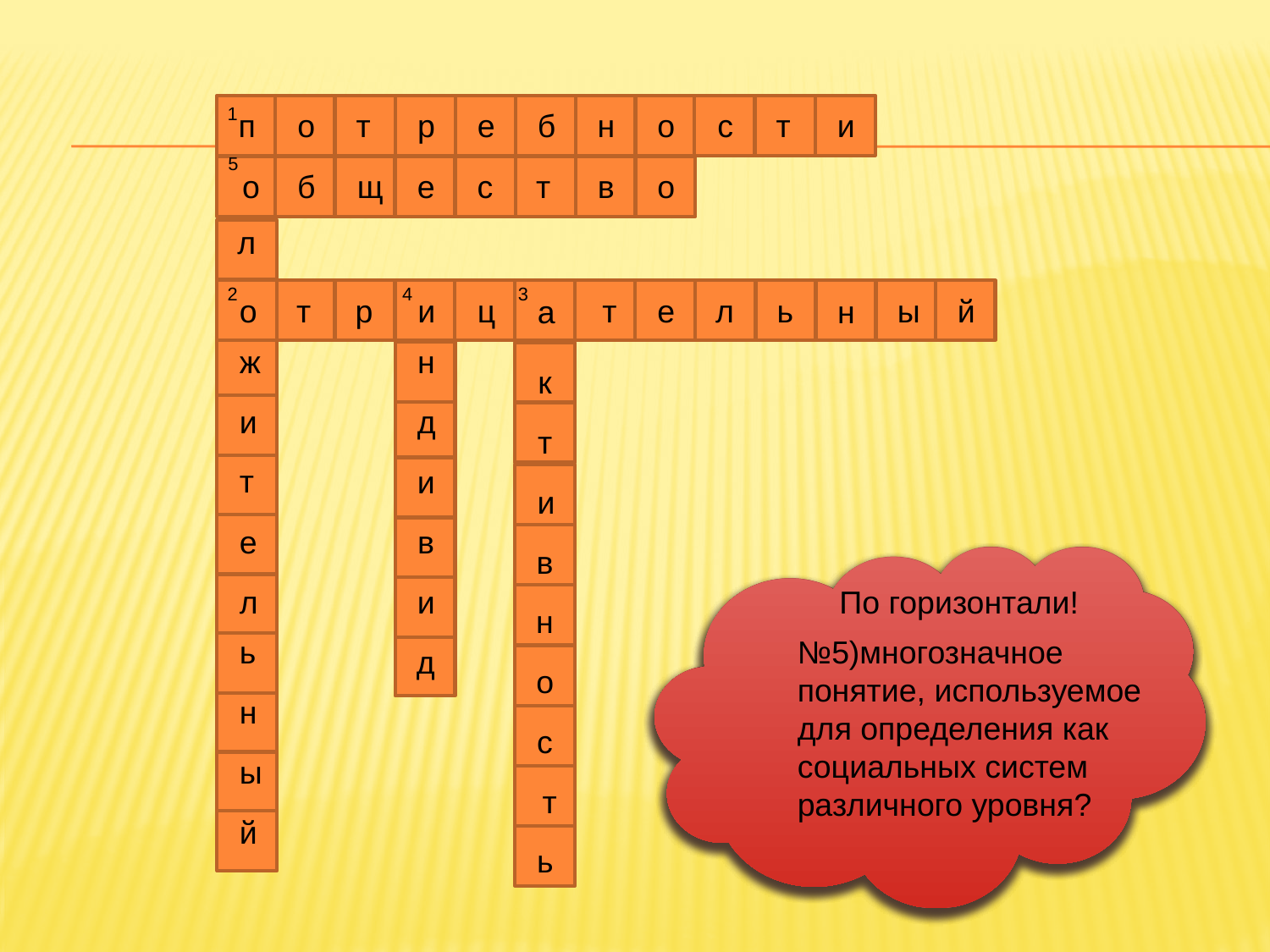

1
п
о
т
р
е
б
н
о
с
т
и
5

о
б
щ
е
с
т
в
о
л

2
4
3

о
т
р
и
ц
т
е
л
ь
ы
й
а
н
ж
н

к

и
д

т
т

и

и

е
в

в

л
и
По горизонтали!

н
По горизонтали!
По вертикали!
По вертикали!
По вертикали!
ь
По горизонтали!
      №1)Аспект
идентичности №2

№5)многозначное понятие, используемое для определения как социальных систем различного уровня?

д

о
№5)формы взаимодействия с миром (материальные и духовные)?

 №3)многомерная категория, которая реализуется в системе целевых установок это?
№1) аспект идентичности №1

№4) человек как один из людей ?

н

с
ы

т
й

ь
ь